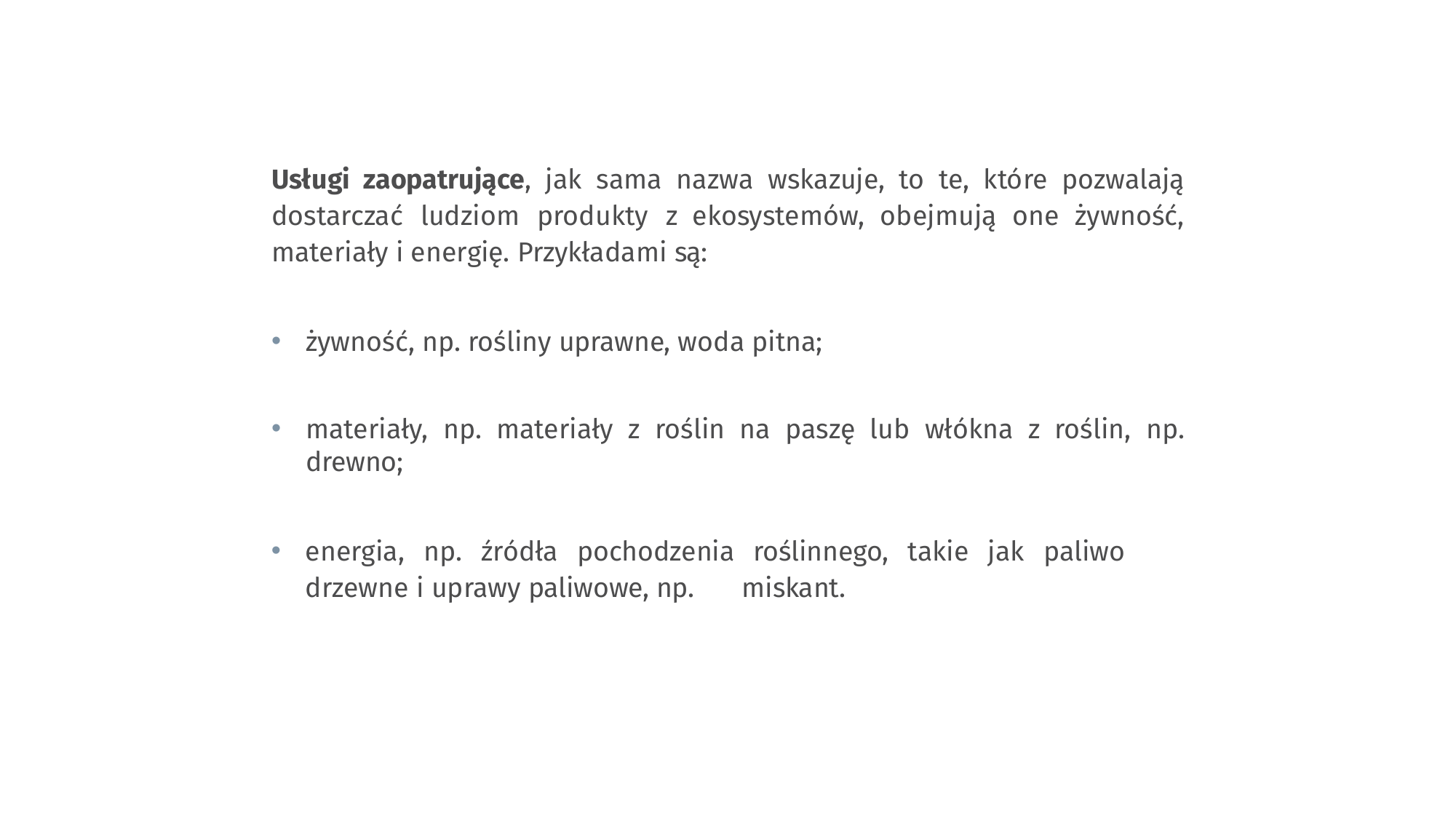

Usługi zaopatrujące, jak sama nazwa wskazuje, to te, które pozwalają dostarczać ludziom produkty z ekosystemów, obejmują one żywność, materiały i energię. Przykładami są:

żywność, np. rośliny uprawne, woda pitna;

materiały, np. materiały z roślin na paszę lub włókna z roślin, np. drewno;

energia, np. źródła pochodzenia roślinnego, takie jak paliwo drzewne i uprawy paliwowe, np. 	miskant.